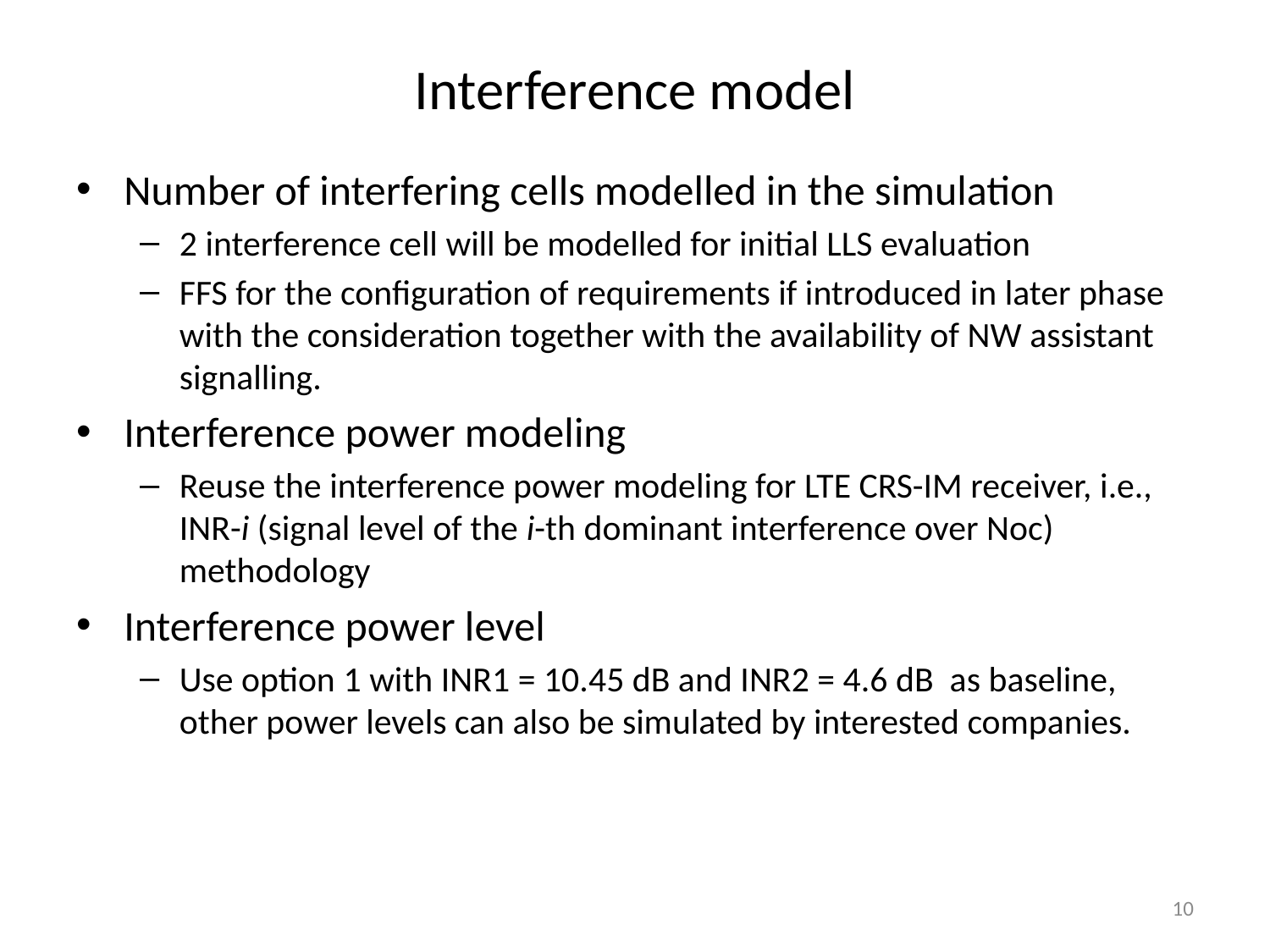

# Interference model
Number of interfering cells modelled in the simulation
2 interference cell will be modelled for initial LLS evaluation
FFS for the configuration of requirements if introduced in later phase with the consideration together with the availability of NW assistant signalling.
Interference power modeling
Reuse the interference power modeling for LTE CRS-IM receiver, i.e., INR-i (signal level of the i-th dominant interference over Noc) methodology
Interference power level
Use option 1 with INR1 = 10.45 dB and INR2 = 4.6 dB  as baseline, other power levels can also be simulated by interested companies.

10